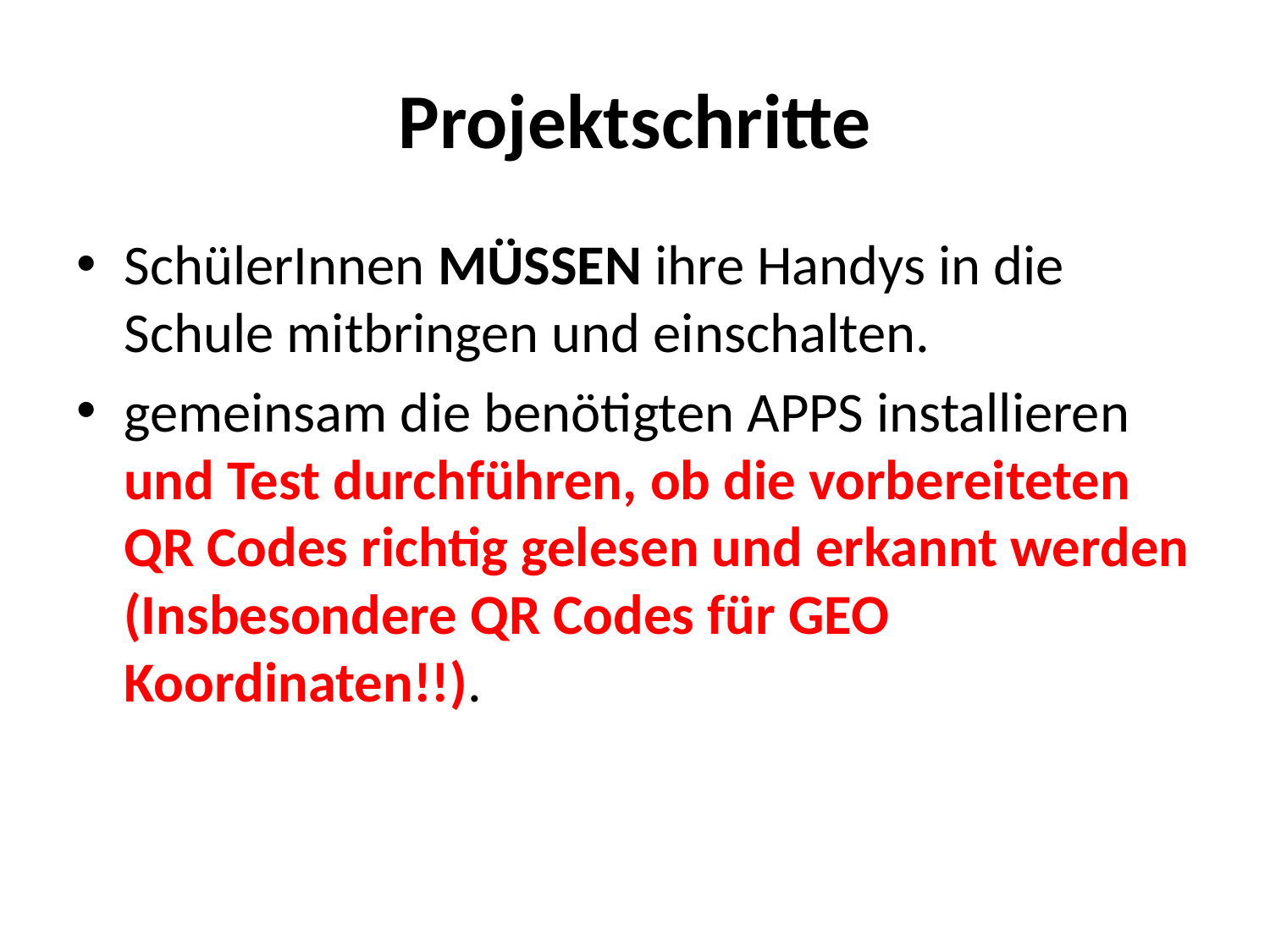

# Projektschritte
SchülerInnen MÜSSEN ihre Handys in die Schule mitbringen und einschalten.
gemeinsam die benötigten APPS installieren und Test durchführen, ob die vorbereiteten QR Codes richtig gelesen und erkannt werden (Insbesondere QR Codes für GEO Koordinaten!!).